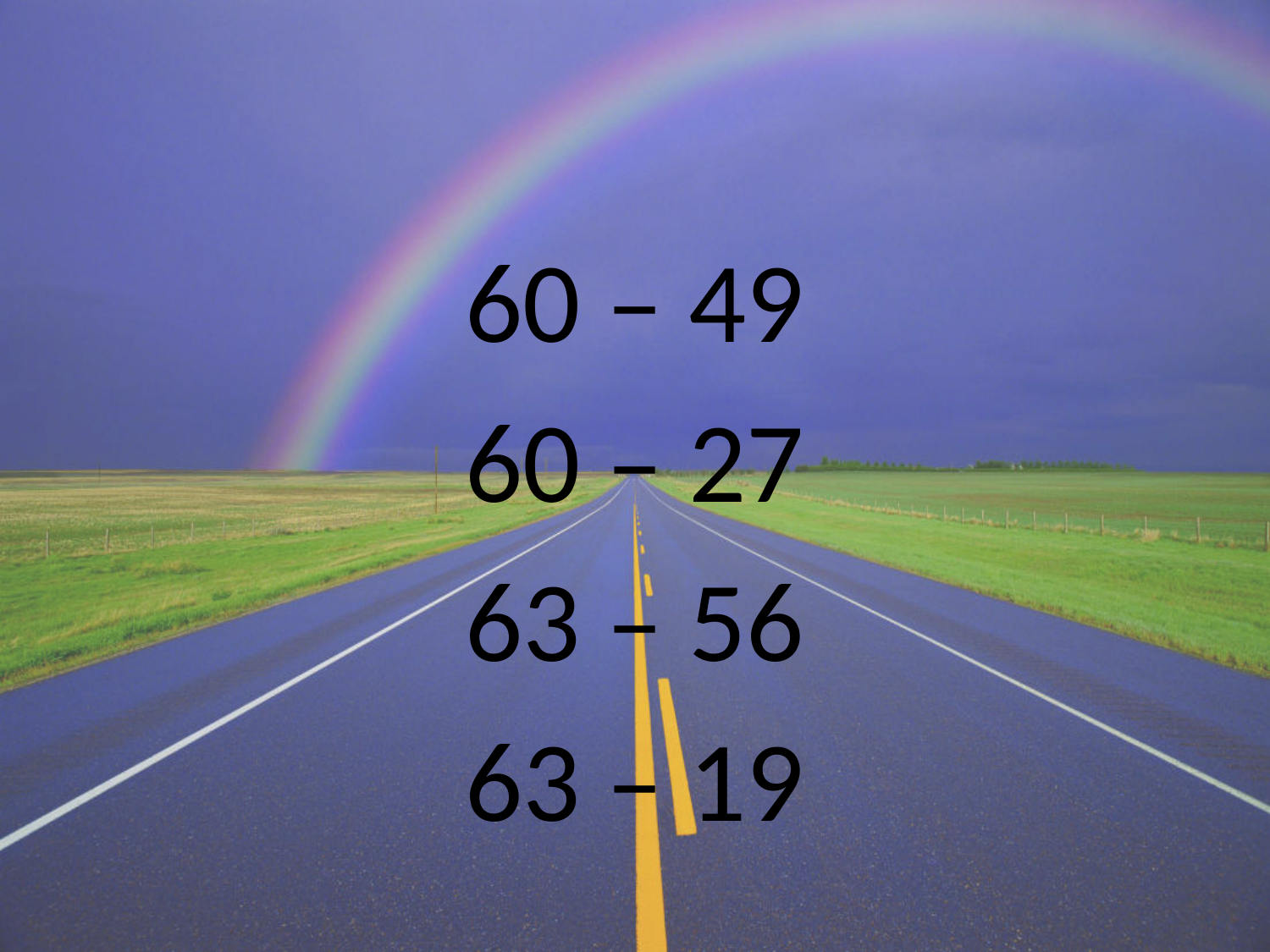

60 – 49
60 – 27
63 – 56
63 – 19